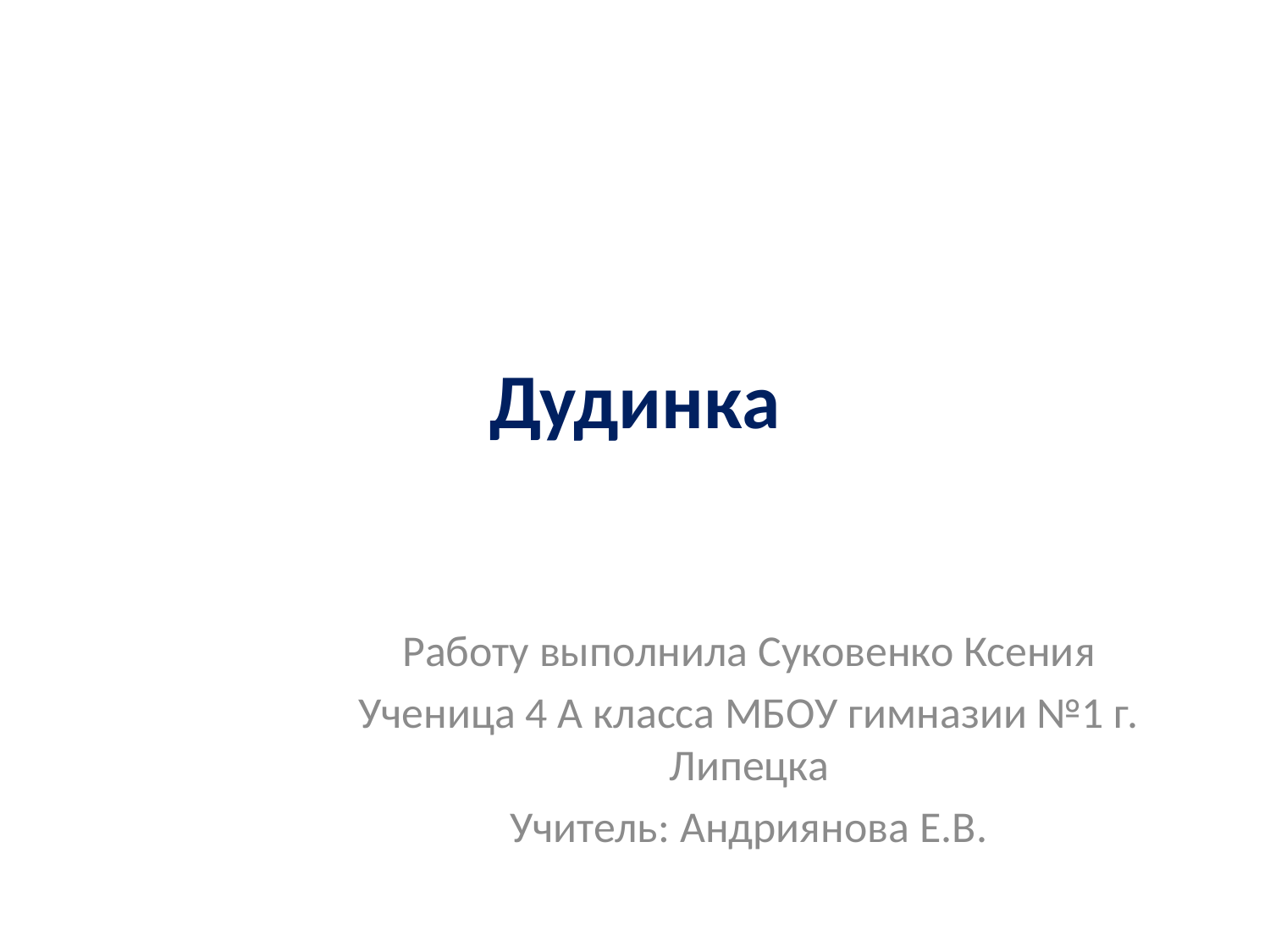

# Дудинка
Работу выполнила Суковенко Ксения
Ученица 4 А класса МБОУ гимназии №1 г. Липецка
Учитель: Андриянова Е.В.